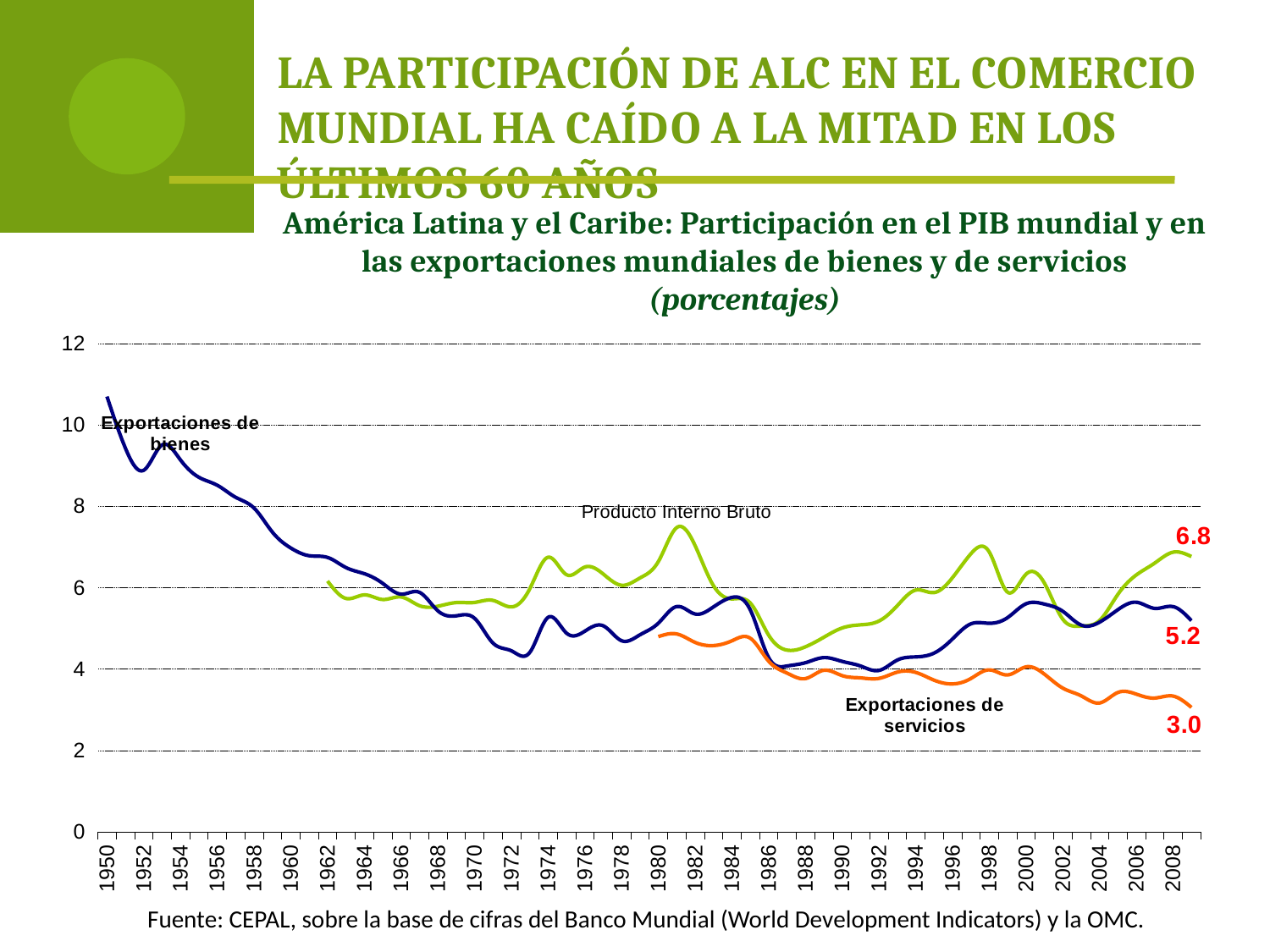

La participación de ALC en el comercio mundial ha caído a la mitad en los últimos 60 años

América Latina y el Caribe: Participación en el PIB mundial y en las exportaciones mundiales de bienes y de servicios
(porcentajes)

### Chart

| Category | Produto Interno Bruto | Exportaciones de bienes | Exportaciones de servicios |
|---|---|---|---|
| 1950 | None | 10.694622464516094 | None |
| 1951 | None | 9.43069185714286 | None |
| 1952 | None | 8.884669963414634 | None |
| 1953 | None | 9.506380833333335 | None |
| 1954 | None | 9.137216689655162 | None |
| 1955 | None | 8.712369410526314 | None |
| 1956 | None | 8.515815314285723 | None |
| 1957 | None | 8.220104061403502 | None |
| 1958 | None | 7.956449054545453 | None |
| 1959 | None | 7.364297677966078 | None |
| 1960 | None | 6.974996815384619 | None |
| 1961 | None | 6.785684095588239 | None |
| 1962 | 6.1631559420492925 | 6.742929405594413 | None |
| 1963 | 5.736200308697447 | 6.494802070063692 | None |
| 1964 | 5.822554545468477 | 6.343609511363653 | None |
| 1965 | 5.709966014956883 | 6.106353673684211 | None |
| 1966 | 5.771364434624246 | 5.841340750000002 | None |
| 1967 | 5.5584725495232865 | 5.885638688073398 | None |
| 1968 | 5.544336699217979 | 5.431406942148763 | None |
| 1969 | 5.633973953047406 | 5.307955559566751 | None |
| 1970 | 5.637985641122428 | 5.246147511041011 | None |
| 1971 | 5.6873278992423 | 4.638506039548005 | None |
| 1972 | 5.5281837639790306 | 4.448377787589497 | None |
| 1973 | 5.9714923838353995 | 4.407527722413794 | None |
| 1974 | 6.74800037529785 | 5.2712647178571626 | None |
| 1975 | 6.319879305898213 | 4.883513679589492 | None |
| 1976 | 6.507138717263102 | 4.931508014112919 | None |
| 1977 | 6.334792142965777 | 5.062106961879407 | None |
| 1978 | 6.0588988392514045 | 4.696025042081101 | None |
| 1979 | 6.238789751131297 | 4.841921155515371 | None |
| 1980 | 6.642403295953892 | 5.1276302851524065 | 4.797328684931522 |
| 1981 | 7.476439454040354 | 5.5359203980099485 | 4.8620392780748665 |
| 1982 | 7.032622986999593 | 5.3528943175783255 | 4.655182391662096 |
| 1983 | 6.0479071165585445 | 5.527735644637033 | 4.57741188258538 |
| 1984 | 5.7254409862362845 | 5.761656441717792 | 4.694158178336949 |
| 1985 | 5.623975944205732 | 5.4549641760491285 | 4.758240880503165 |
| 1986 | 4.833498048888697 | 4.282927970065463 | 4.193149598034839 |
| 1987 | 4.465695961590686 | 4.075596184419713 | 3.901063266842311 |
| 1988 | 4.546573096338197 | 4.156291390728478 | 3.7665135432283856 |
| 1989 | 4.7809012630065695 | 4.281149128469981 | 3.9704596648895576 |
| 1990 | 5.0093620418477816 | 4.188135639286724 | 3.8388719759097794 |
| 1991 | 5.0865344276062245 | 4.075168011294453 | 3.783401721838245 |
| 1992 | 5.17985985181405 | 3.9669706484333593 | 3.7710708644379602 |
| 1993 | 5.558767400842141 | 4.22123753392385 | 3.9245860191082778 |
| 1994 | 5.940708185761517 | 4.298719136222839 | 3.918217806364252 |
| 1995 | 5.880291063372082 | 4.392906825329185 | 3.7272989339019196 |
| 1996 | 6.246126737589057 | 4.739180111678699 | 3.634810460996486 |
| 1997 | 6.8316570872519415 | 5.110115382704346 | 3.767760642098631 |
| 1998 | 6.8771266960661865 | 5.124741192874033 | 3.980089548844621 |
| 1999 | 5.889113410212818 | 5.264468327888656 | 3.856299686144792 |
| 2000 | 6.3298808242661675 | 5.604389641728624 | 4.054154827267436 |
| 2001 | 6.1145029533011055 | 5.597305054886125 | 3.8754132284121305 |
| 2002 | 5.2256502770102635 | 5.420000715046975 | 3.5329194134897057 |
| 2003 | 5.0565979574099265 | 5.081105355457421 | 3.342568931754077 |
| 2004 | 5.194172538928877 | 5.1516802579700665 | 3.1675247222726735 |
| 2005 | 5.836973788378702 | 5.458989995530359 | 3.425501709696561 |
| 2006 | 6.312195836520945 | 5.642986130666423 | 3.384227402692629 |
| 2007 | 6.603735287088725 | 5.490493515395056 | 3.2885282166248597 |
| 2008 | 6.8718062490825895 | 5.534996412153531 | 3.3364141350384133 |
| 2009 | 6.765389186374843 | 5.189059136393937 | 3.0583796237852177 |
Fuente: CEPAL, sobre la base de cifras del Banco Mundial (World Development Indicators) y la OMC.